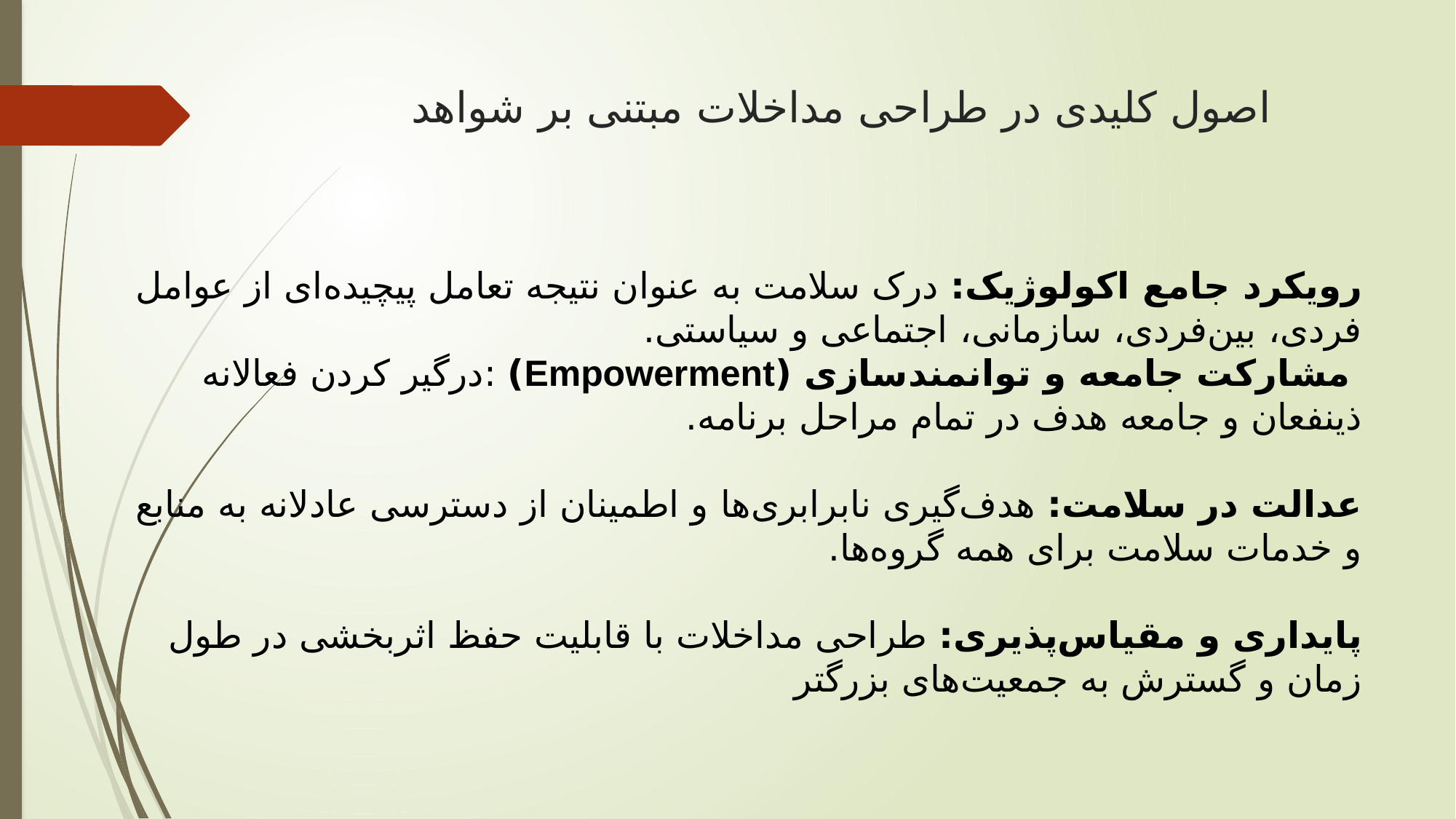

# اصول کلیدی در طراحی مداخلات مبتنی بر شواهد
رویکرد جامع اکولوژیک: درک سلامت به عنوان نتیجه تعامل پیچیده‌ای از عوامل فردی، بین‌فردی، سازمانی، اجتماعی و سیاستی.
 مشارکت جامعه و توانمندسازی (Empowerment) :درگیر کردن فعالانه ذینفعان و جامعه هدف در تمام مراحل برنامه.

عدالت در سلامت: هدف‌گیری نابرابری‌ها و اطمینان از دسترسی عادلانه به منابع و خدمات سلامت برای همه گروه‌ها.

پایداری و مقیاس‌پذیری: طراحی مداخلات با قابلیت حفظ اثربخشی در طول زمان و گسترش به جمعیت‌های بزرگتر